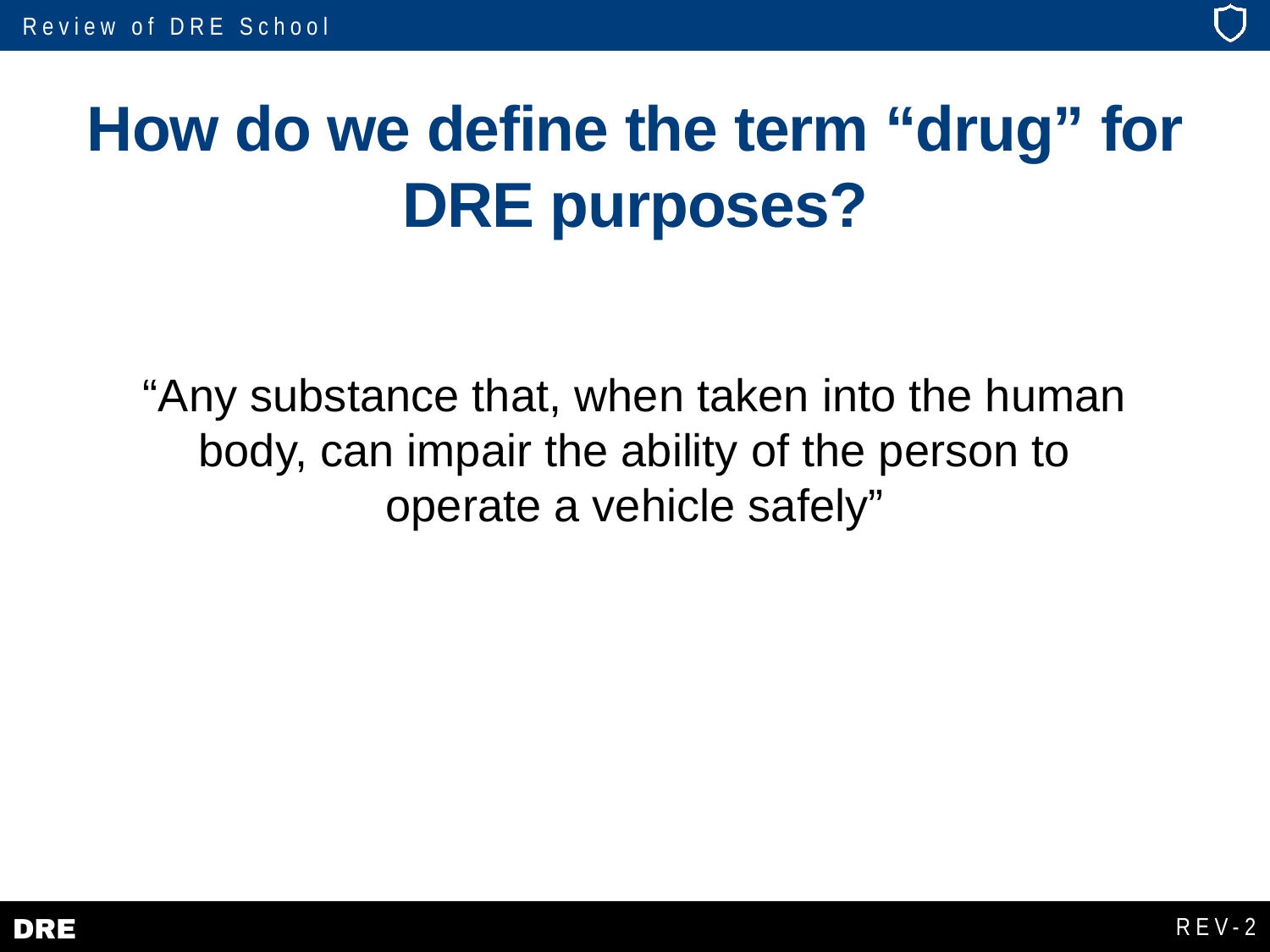

# How do we define the term “drug” for DRE purposes?
“Any substance that, when taken into the human body, can impair the ability of the person to operate a vehicle safely”
REV-2